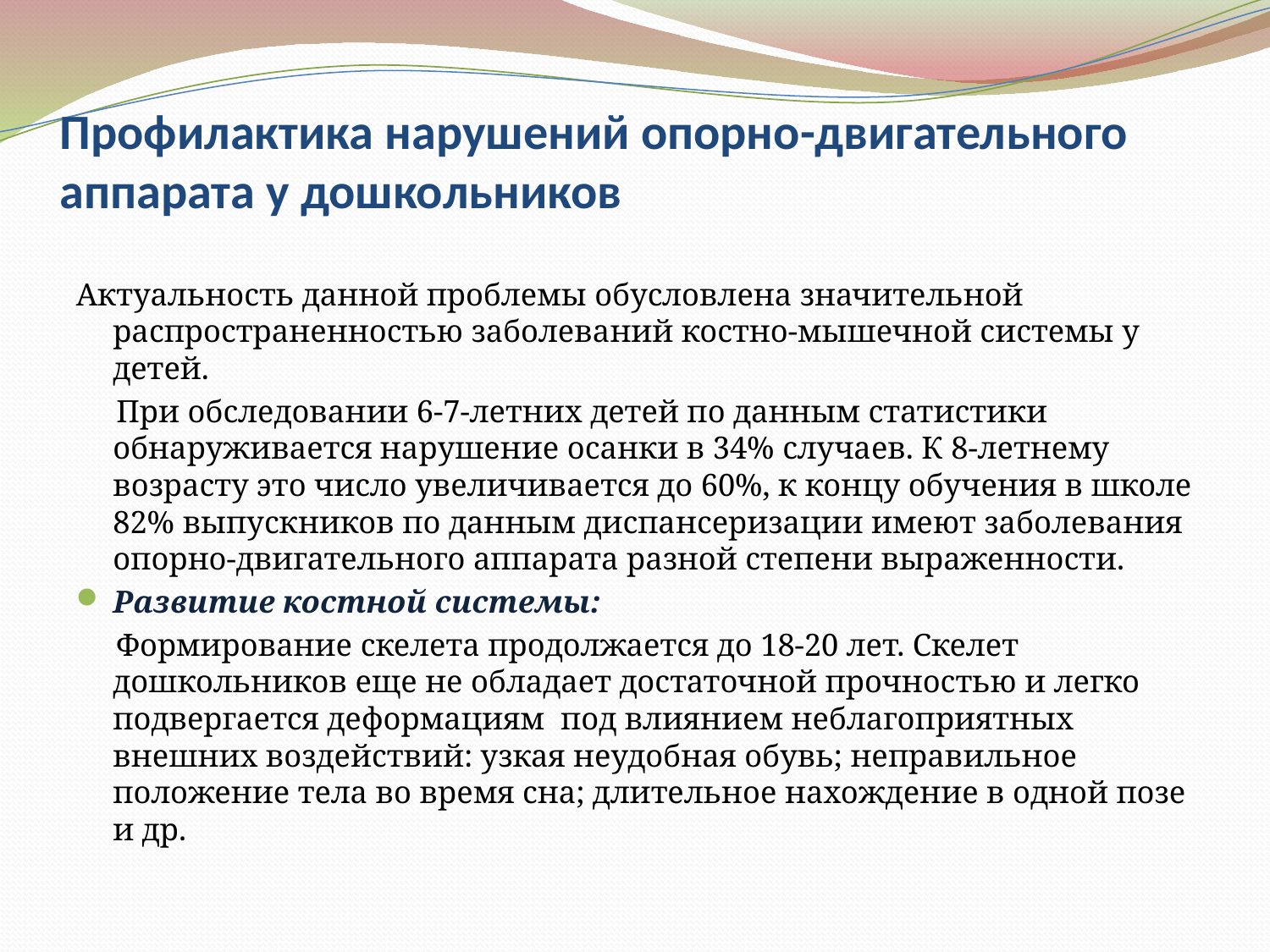

# Профилактика нарушений опорно-двигательного аппарата у дошкольников
Актуальность данной проблемы обусловлена значительной распространенностью заболеваний костно-мышечной системы у детей.
     При обследовании 6-7-летних детей по данным статистики обнаруживается нарушение осанки в 34% случаев. К 8-летнему возрасту это число увеличивается до 60%, к концу обучения в школе 82% выпускников по данным диспансеризации имеют заболевания опорно-двигательного аппарата разной степени выраженности.
Развитие костной системы:
     Формирование скелета продолжается до 18-20 лет. Скелет дошкольников еще не обладает достаточной прочностью и легко подвергается деформациям  под влиянием неблагоприятных внешних воздействий: узкая неудобная обувь; неправильное положение тела во время сна; длительное нахождение в одной позе и др.